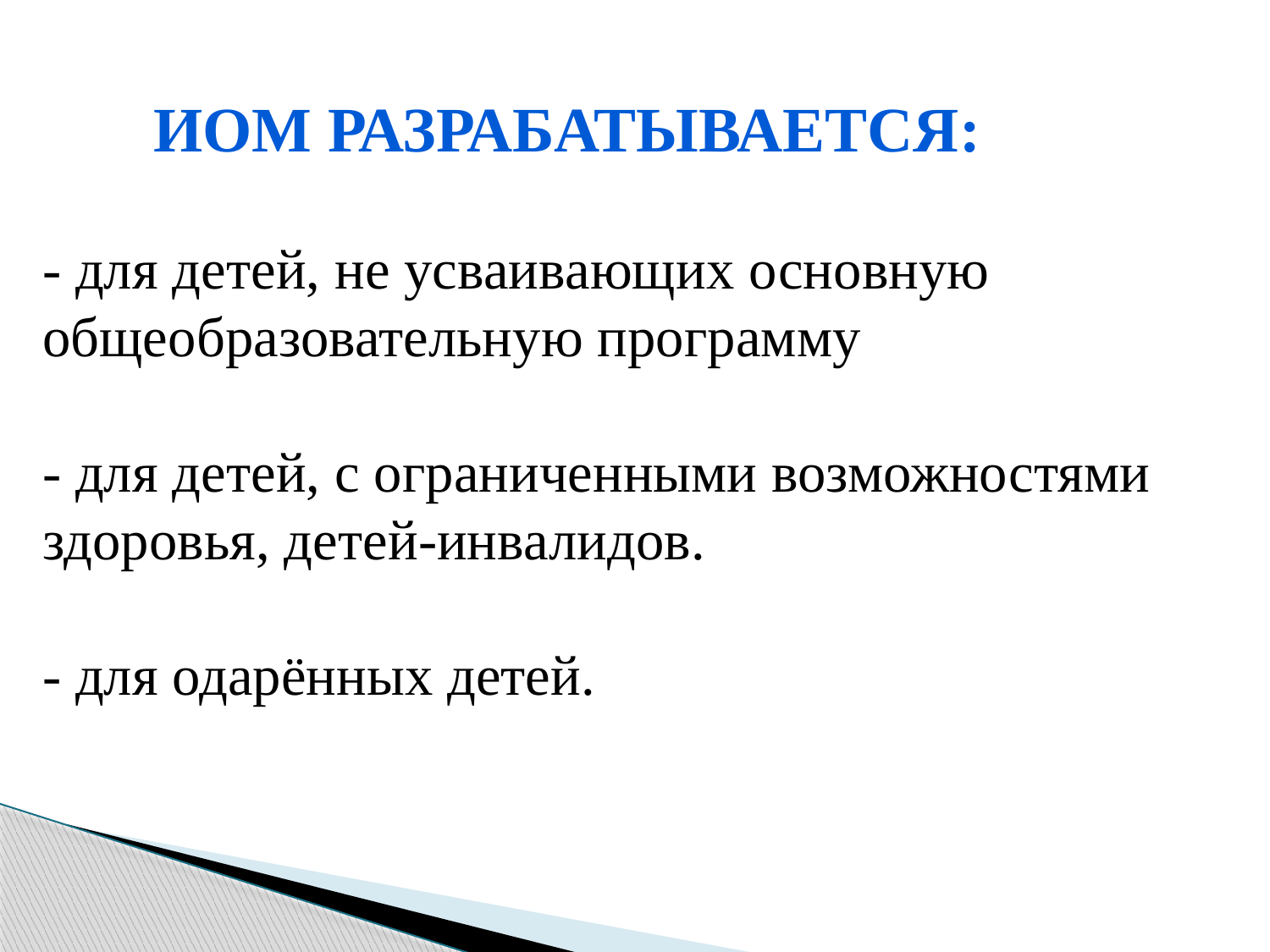

ИОМ разрабатывается:

- для детей, не усваивающих основную общеобразовательную программу

- для детей, с ограниченными возможностями здоровья, детей-инвалидов.

- для одарённых детей.